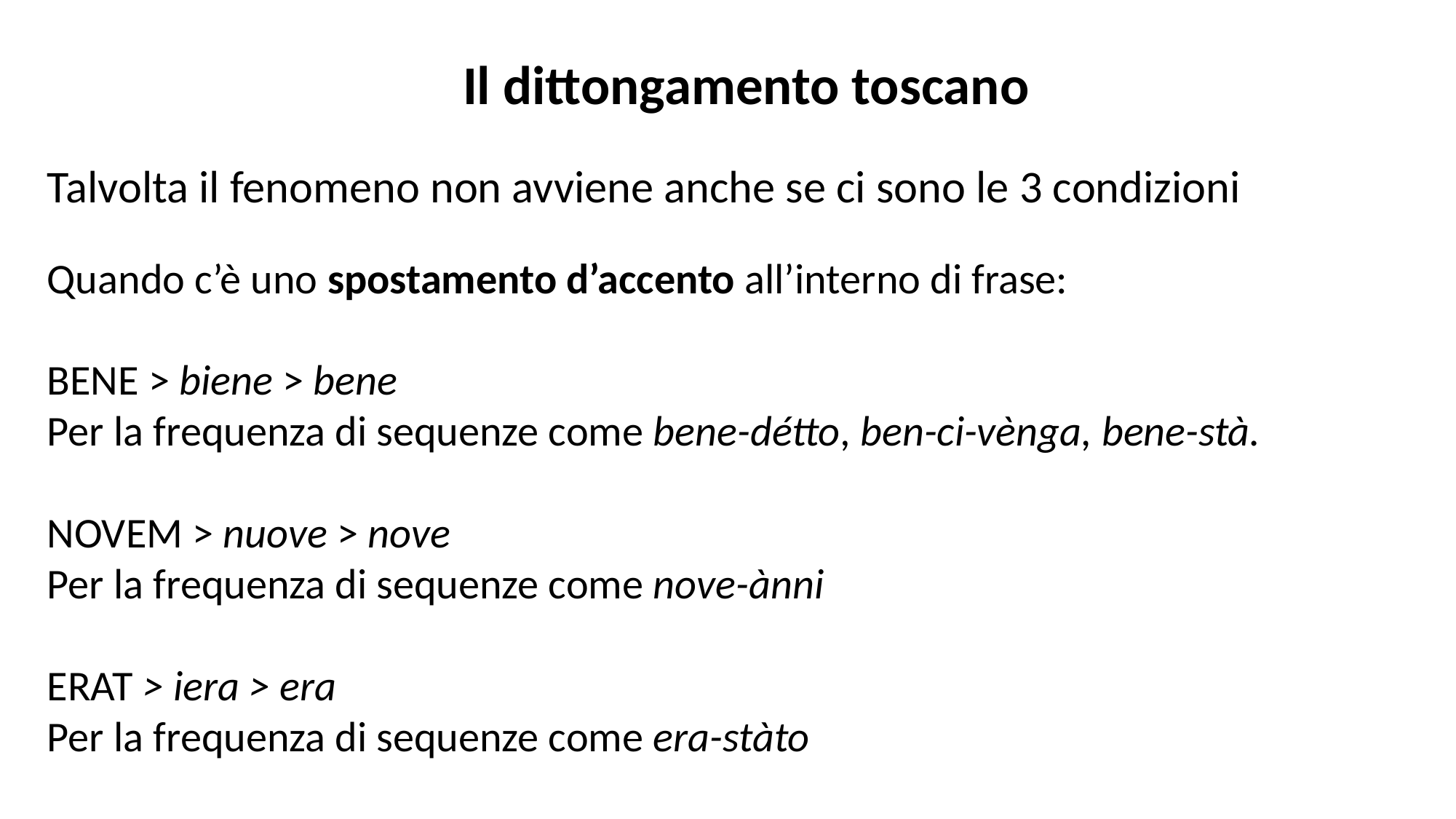

Il dittongamento toscano
Talvolta il fenomeno non avviene anche se ci sono le 3 condizioni
Quando c’è uno spostamento d’accento all’interno di frase:

BENE > biene > bene
Per la frequenza di sequenze come bene-détto, ben-ci-vènga, bene-stà.

NOVEM > nuove > nove
Per la frequenza di sequenze come nove-ànni

ERAT > iera > era
Per la frequenza di sequenze come era-stàto